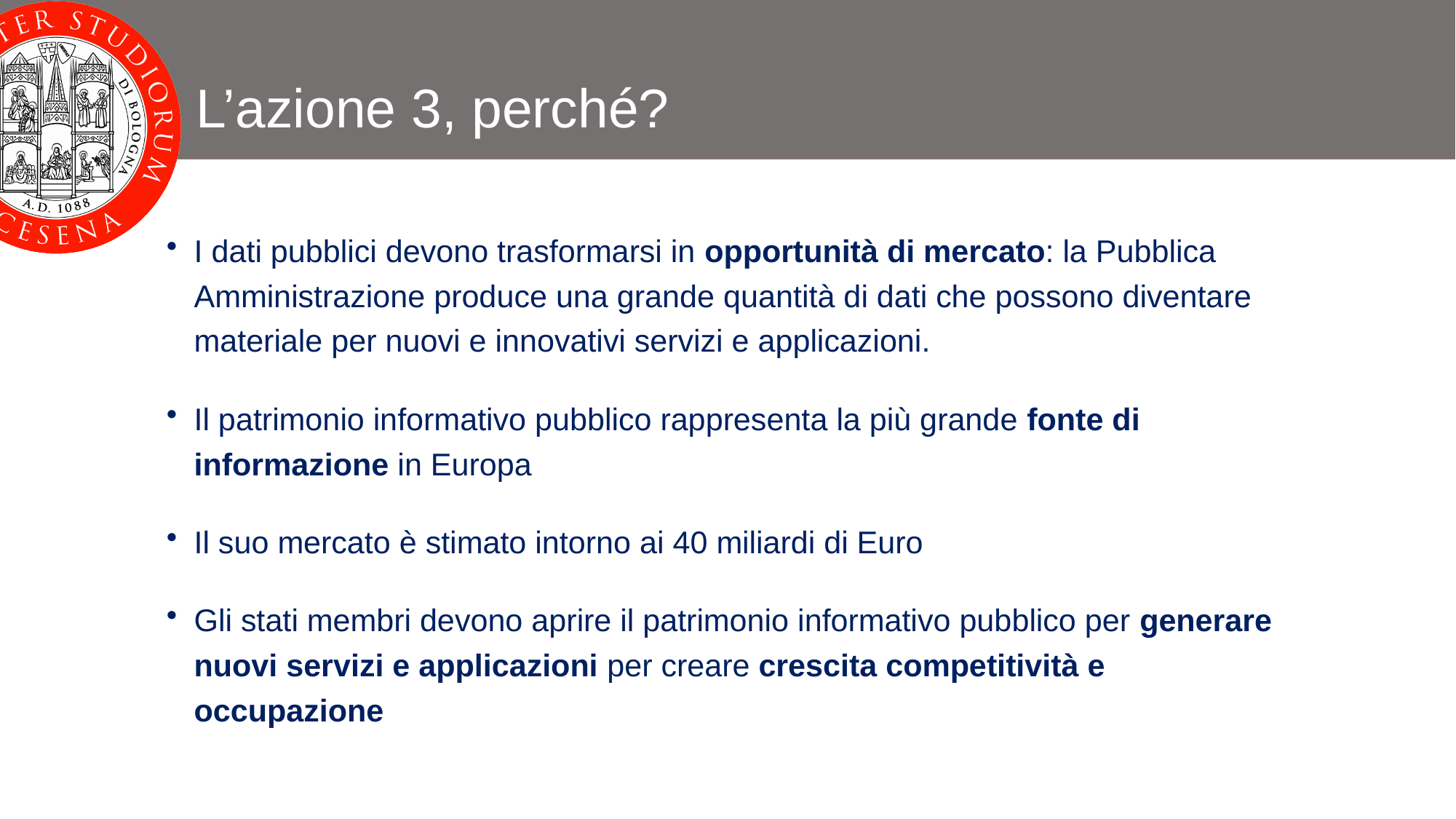

# L’azione 3, perché?
I dati pubblici devono trasformarsi in opportunità di mercato: la Pubblica Amministrazione produce una grande quantità di dati che possono diventare materiale per nuovi e innovativi servizi e applicazioni.
Il patrimonio informativo pubblico rappresenta la più grande fonte di informazione in Europa
Il suo mercato è stimato intorno ai 40 miliardi di Euro
Gli stati membri devono aprire il patrimonio informativo pubblico per generare nuovi servizi e applicazioni per creare crescita competitività e occupazione